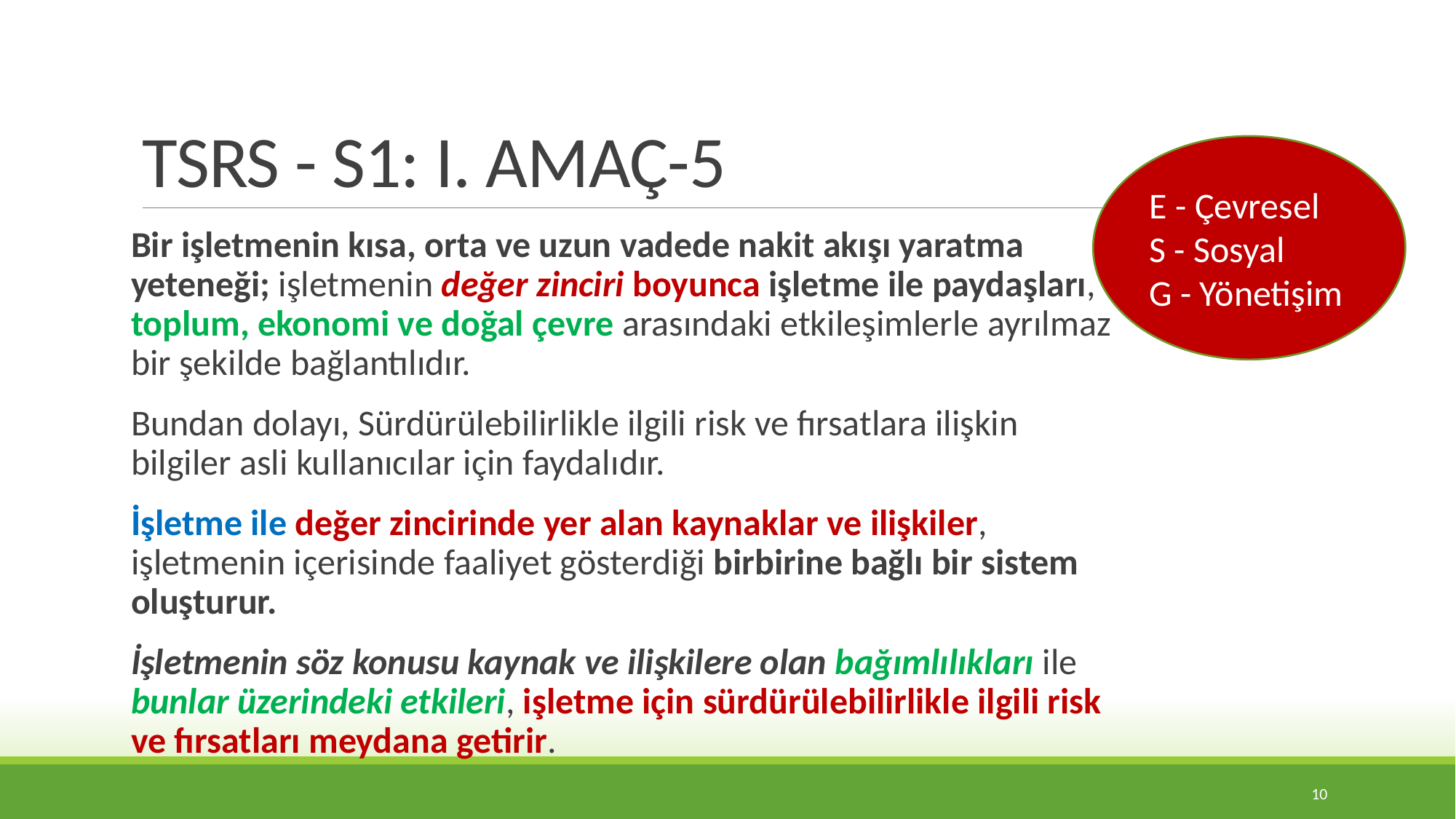

# TSRS - S1: I. AMAÇ-5
E - Çevresel
S - Sosyal
G - Yönetişim
Bir işletmenin kısa, orta ve uzun vadede nakit akışı yaratma yeteneği; işletmenin değer zinciri boyunca işletme ile paydaşları, toplum, ekonomi ve doğal çevre arasındaki etkileşimlerle ayrılmaz bir şekilde bağlantılıdır.
Bundan dolayı, Sürdürülebilirlikle ilgili risk ve fırsatlara ilişkin bilgiler asli kullanıcılar için faydalıdır.
İşletme ile değer zincirinde yer alan kaynaklar ve ilişkiler, işletmenin içerisinde faaliyet gösterdiği birbirine bağlı bir sistem oluşturur.
İşletmenin söz konusu kaynak ve ilişkilere olan bağımlılıkları ile bunlar üzerindeki etkileri, işletme için sürdürülebilirlikle ilgili risk ve fırsatları meydana getirir.
10